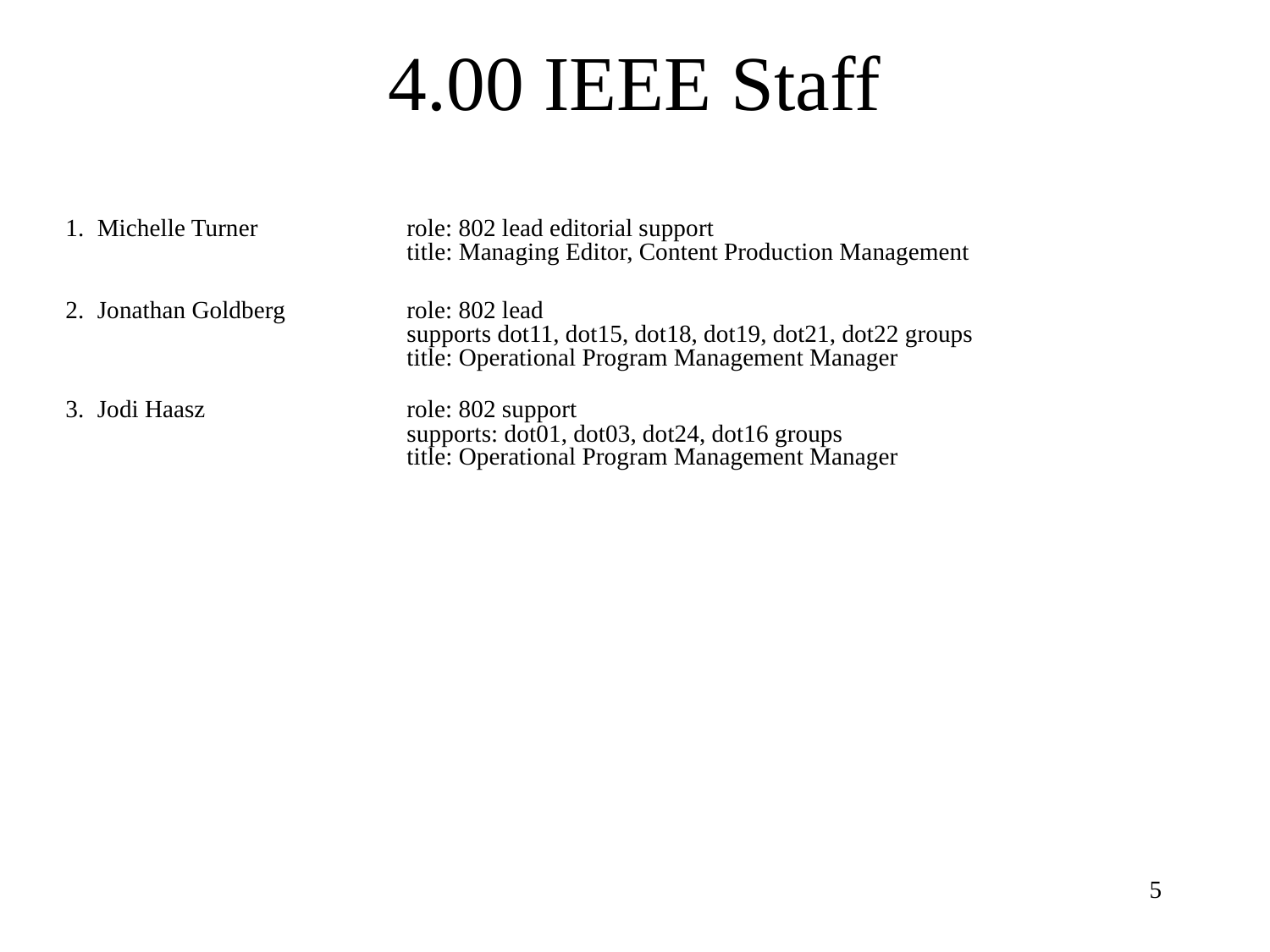

# 4.00 IEEE Staff
Michelle Turner	role: 802 lead editorial support
	title: Managing Editor, Content Production Management
Jonathan Goldberg 	role: 802 lead
	supports dot11, dot15, dot18, dot19, dot21, dot22 groups
	title: Operational Program Management Manager
Jodi Haasz	role: 802 support
	supports: dot01, dot03, dot24, dot16 groups
	title: Operational Program Management Manager

5